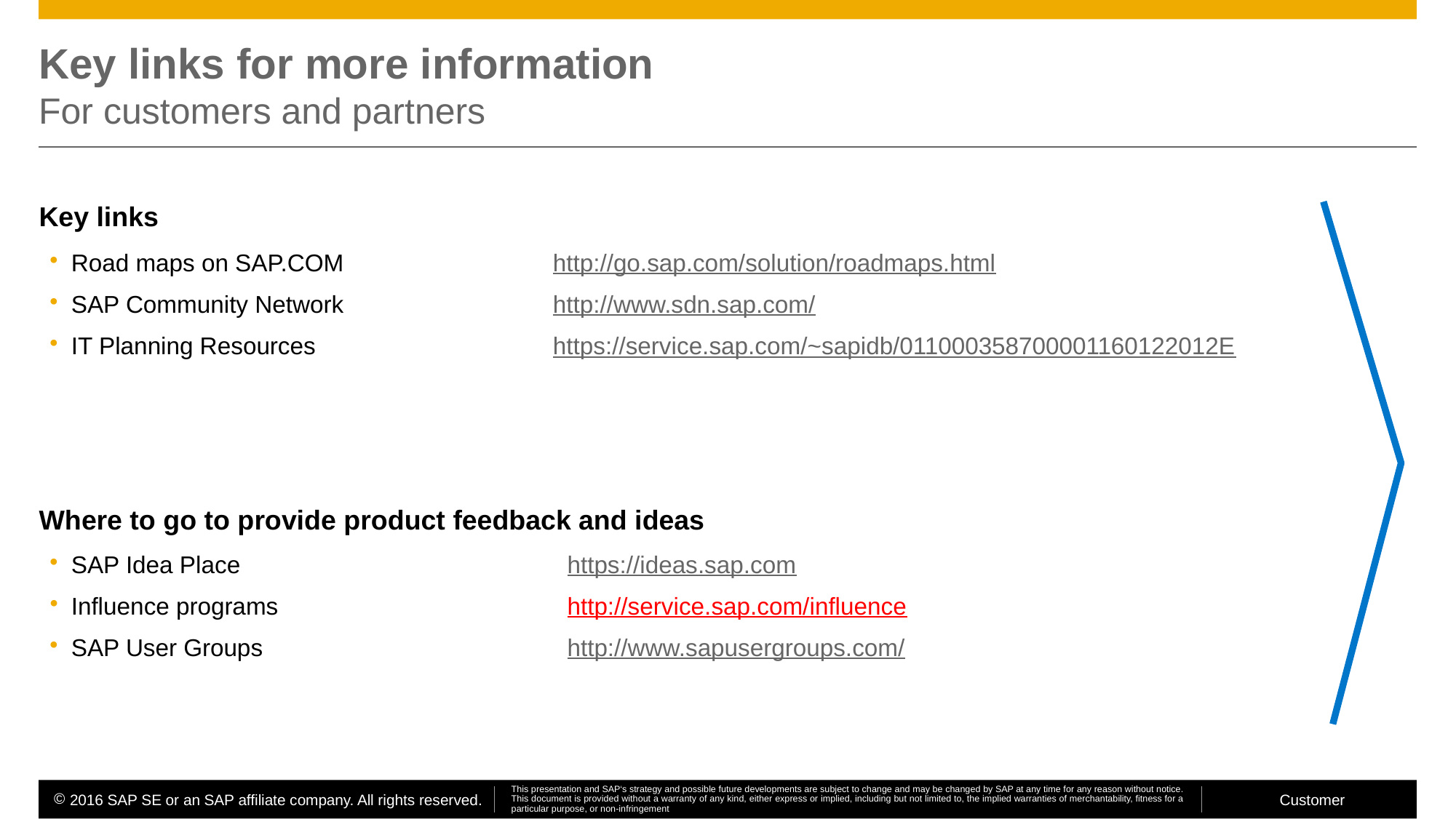

# Key links for more information For customers and partners
| Key links |  |  |
| --- | --- | --- |
| Road maps on SAP.COM | http://go.sap.com/solution/roadmaps.html |  |
| SAP Community Network | http://www.sdn.sap.com/ |  |
| IT Planning Resources | https://service.sap.com/~sapidb/011000358700001160122012E |  |
|  |  |  |
|  |  |  |
|  |  |  |
| Where to go to provide product feedback and ideas |  |  |
| SAP Idea Place |  | https://ideas.sap.com |
| Influence programs |  | http://service.sap.com/influence |
| SAP User Groups |  | http://www.sapusergroups.com/ |